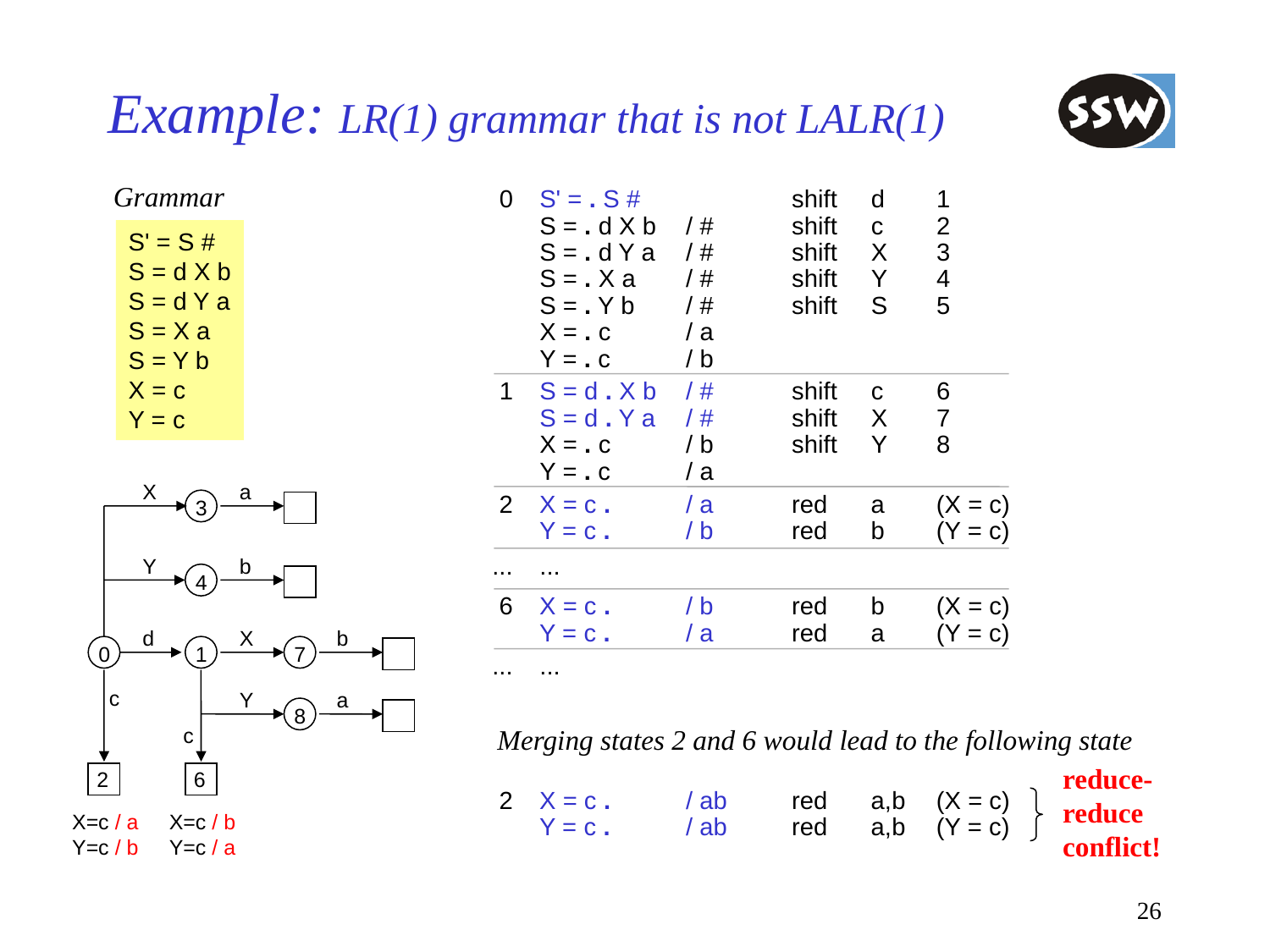

# Example: LR(1) grammar that is not LALR(1)
Grammar
	0	S' = . S #		shift	d	1
		S = . d X b	/ #	shift	c	2
		S = . d Y a	/ #	shift	X	3
		S = . X a	/ #	shift	Y	4
		S = . Y b	/ #	shift	S	5
		X = . c	/ a
		Y = . c	/ b
S' = S #
S = d X b
S = d Y a
S = X a
S = Y b
X = c
Y = c
	1	S = d . X b	/ #	shift	c	6
		S = d . Y a	/ #	shift	X	7
		X = . c	/ b	shift	Y	8
		Y = . c	/ a

X
a

3

Y
b

4

d
X
b

0
1
7

c
Y
a

8

c

2
6
X=c / a
Y=c / b
X=c / b
Y=c / a
	2	X = c .	/ a	red	a	(X = c)
		Y = c .	/ b	red	b	(Y = c)

	...	...

	6	X = c .	/ b	red	b	(X = c)
		Y = c .	/ a	red	a	(Y = c)

	...	...

Merging states 2 and 6 would lead to the following state
reduce-
reduce
conflict!
	2	X = c .	/ ab	red	a,b	(X = c)
		Y = c .	/ ab	red	a,b	(Y = c)

26